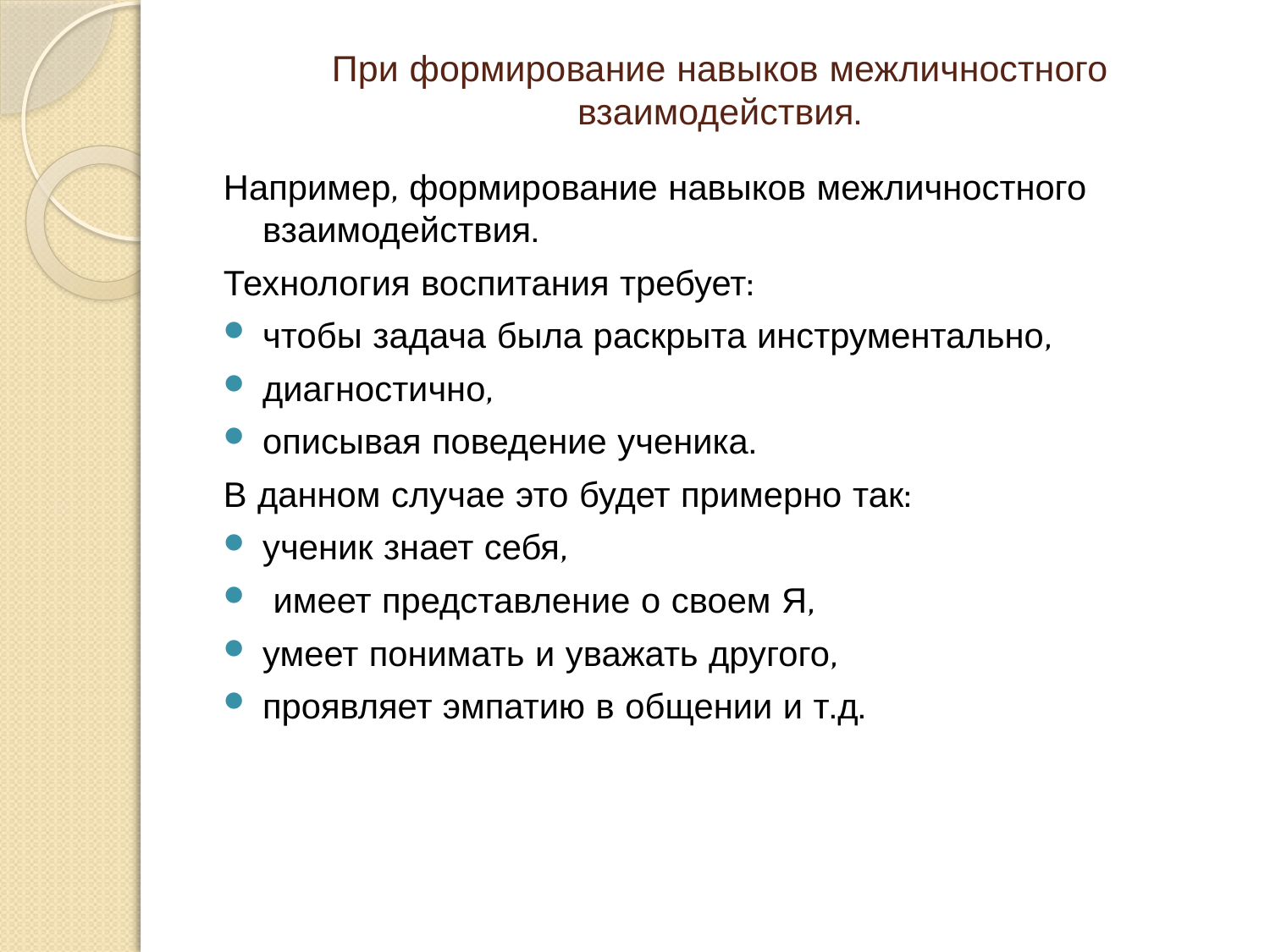

# При формирование навыков межличностного взаимодействия.
Например, формирование навыков межличностного взаимодействия.
Технология воспитания требует:
чтобы задача была раскрыта инструментально,
диагностично,
описывая поведение ученика.
В данном случае это будет примерно так:
ученик знает себя,
 имеет представление о своем Я,
умеет понимать и уважать другого,
проявляет эмпатию в общении и т.д.